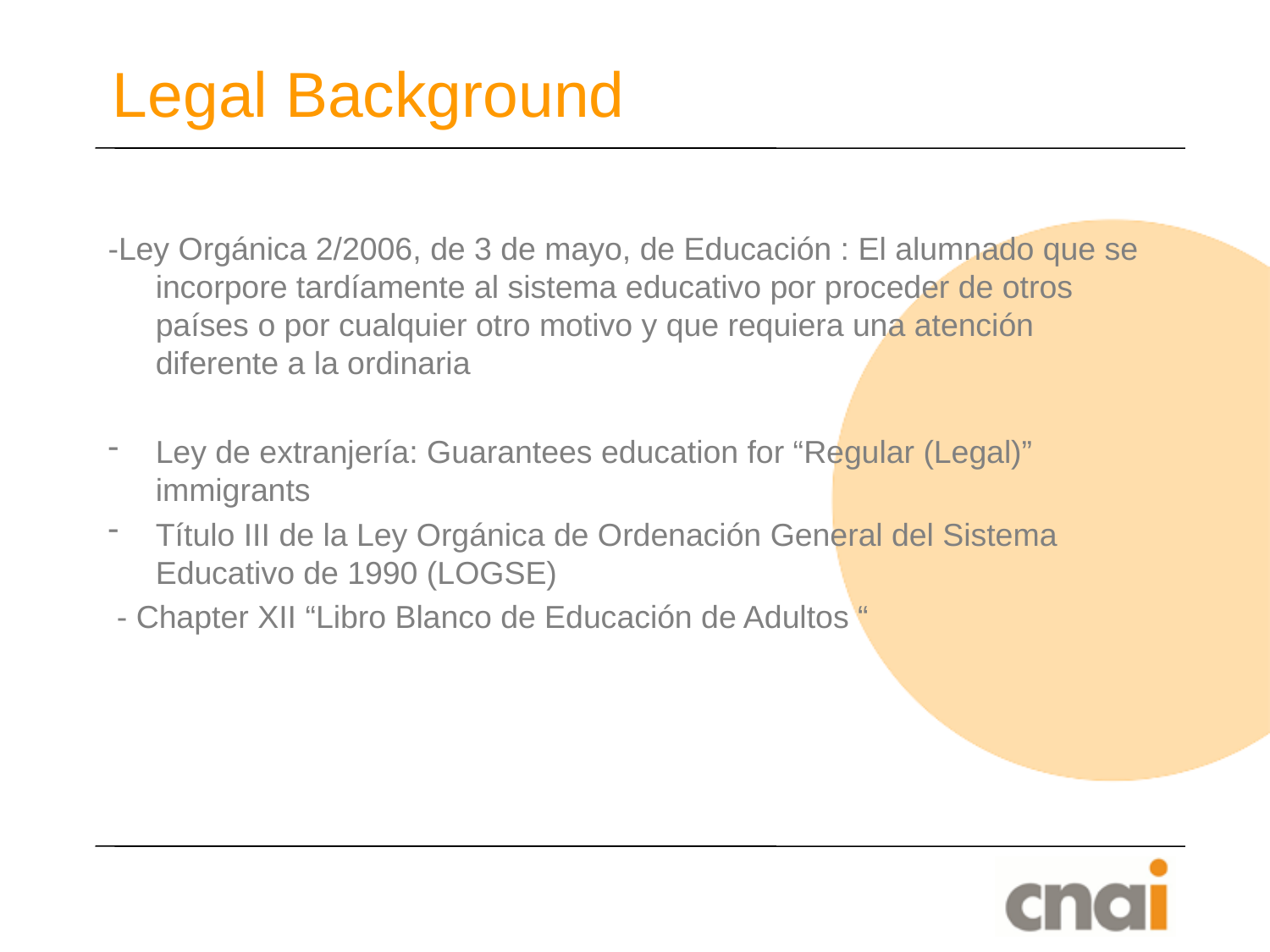

# Legal Background
-Ley Orgánica 2/2006, de 3 de mayo, de Educación : El alumnado que se incorpore tardíamente al sistema educativo por proceder de otros países o por cualquier otro motivo y que requiera una atención diferente a la ordinaria

Ley de extranjería: Guarantees education for “Regular (Legal)” immigrants
Título III de la Ley Orgánica de Ordenación General del Sistema Educativo de 1990 (LOGSE)
 - Chapter XII “Libro Blanco de Educación de Adultos “